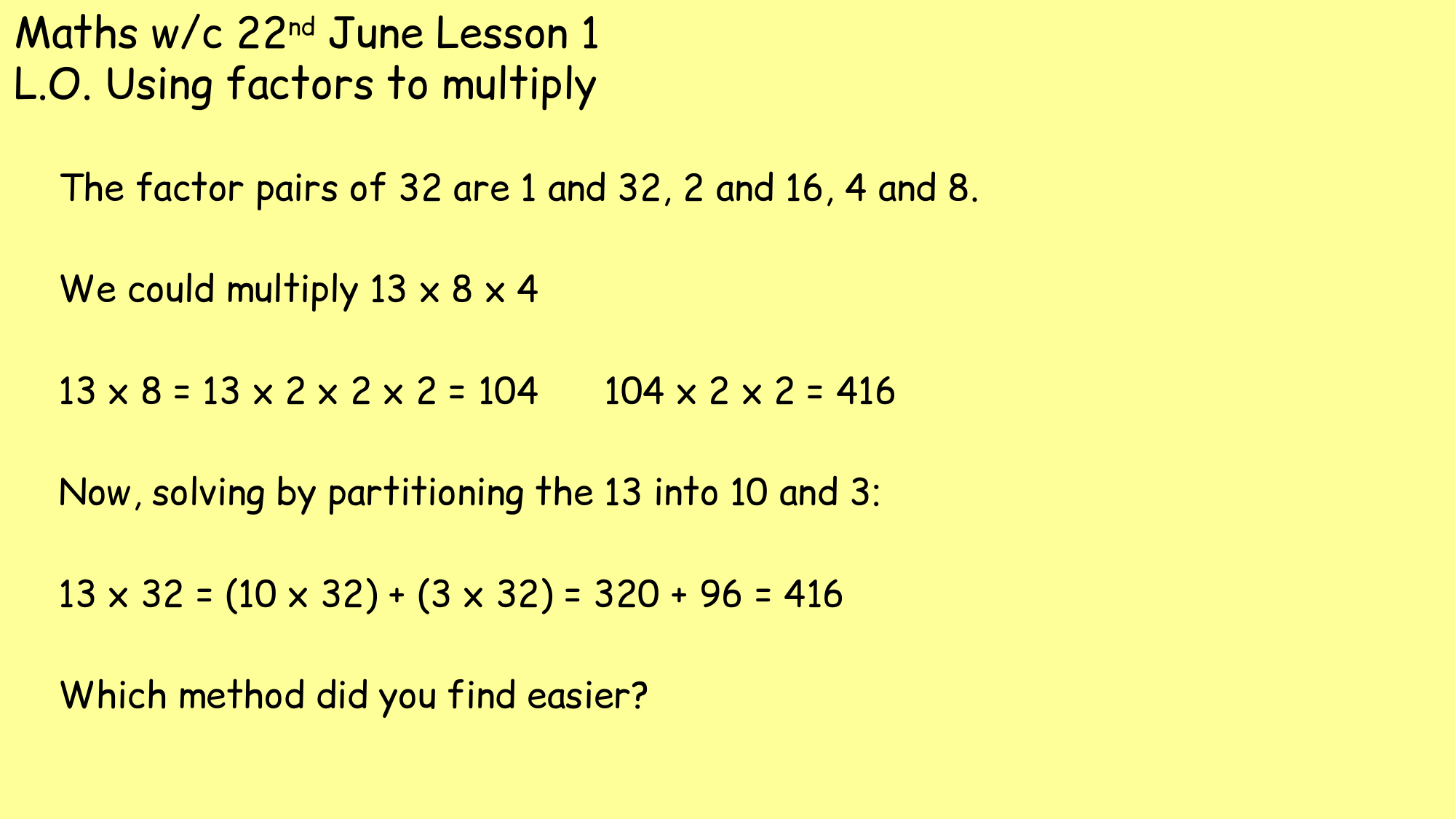

Maths w/c 22nd June Lesson 1
L.O. Using factors to multiply
| The factor pairs of 32 are 1 and 32, 2 and 16, 4 and 8. We could multiply 13 x 8 x 4 13 x 8 = 13 x 2 x 2 x 2 = 104 104 x 2 x 2 = 416 Now, solving by partitioning the 13 into 10 and 3: 13 x 32 = (10 x 32) + (3 x 32) = 320 + 96 = 416 Which method did you find easier? |
| --- |